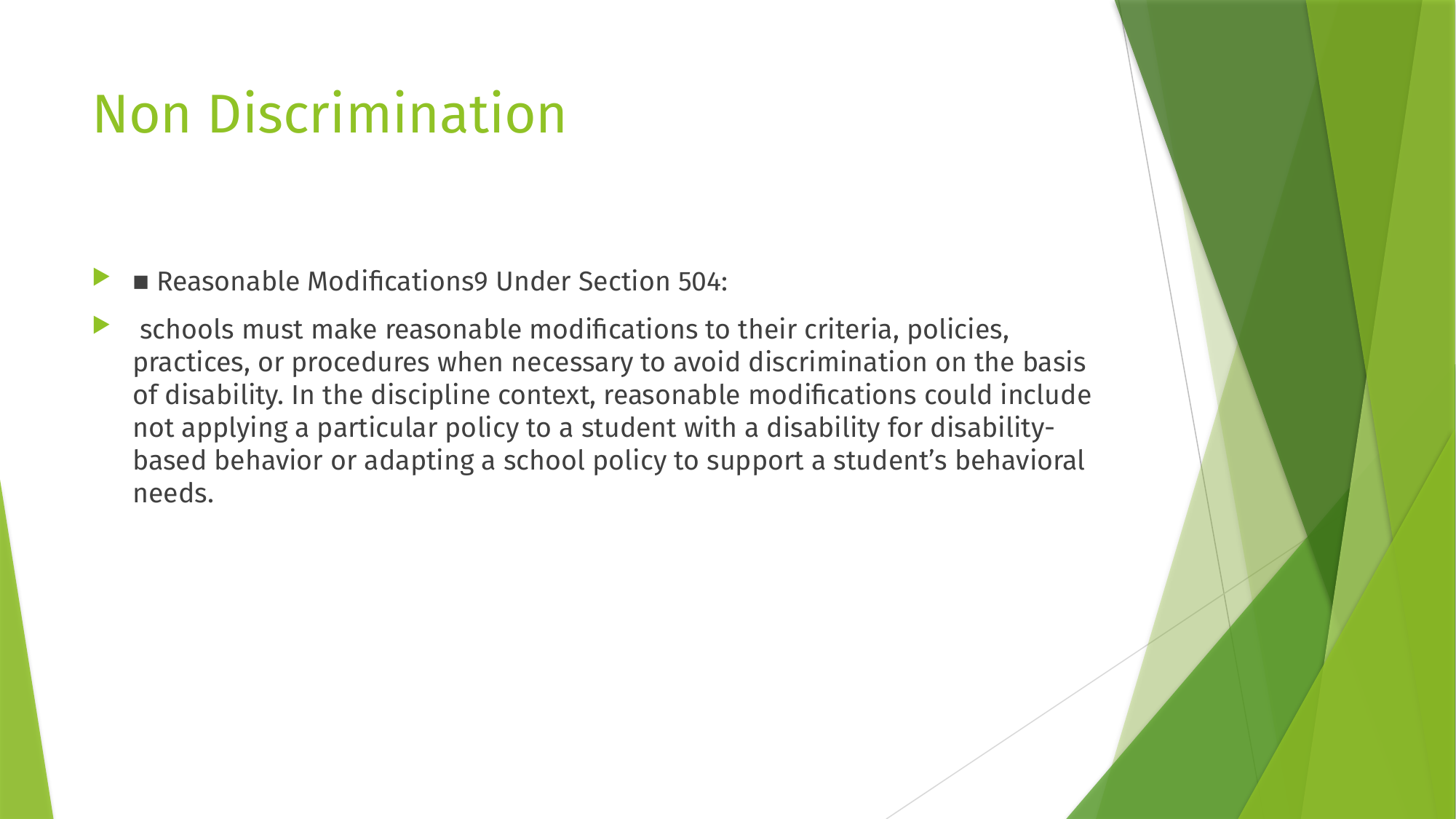

# Non Discrimination
■ Reasonable Modifications9 Under Section 504:
 schools must make reasonable modifications to their criteria, policies, practices, or procedures when necessary to avoid discrimination on the basis of disability. In the discipline context, reasonable modifications could include not applying a particular policy to a student with a disability for disability-based behavior or adapting a school policy to support a student’s behavioral needs.